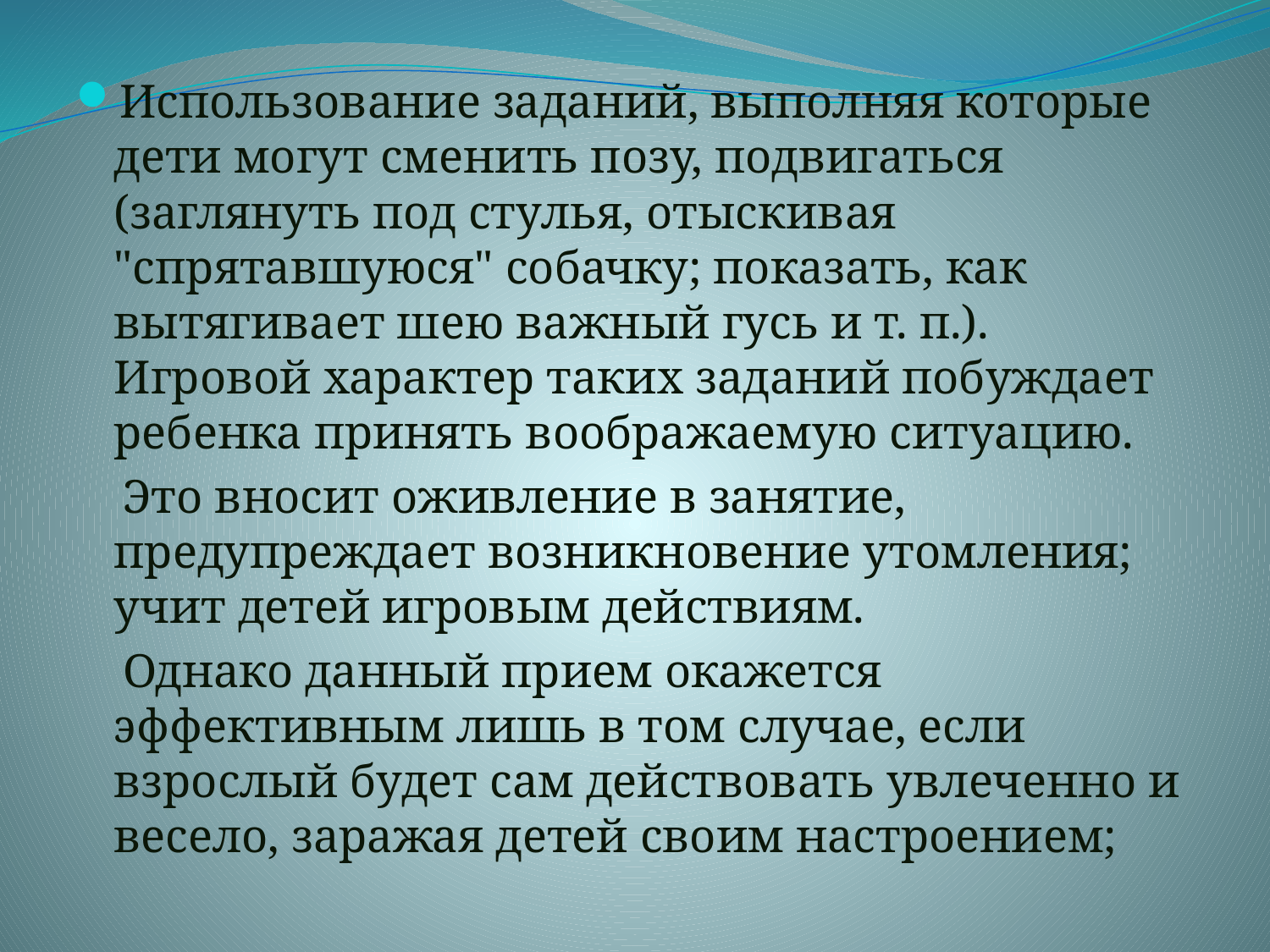

Использование заданий, выполняя которые дети могут сменить позу, подвигаться (заглянуть под стулья, отыскивая "спрятавшуюся" собачку; показать, как вытягивает шею важный гусь и т. п.). Игровой характер таких заданий побуждает ребенка принять воображаемую ситуацию.
    Это вносит оживление в занятие, предупреждает возникновение утомления; учит детей игровым действиям.
    Однако данный прием окажется эффективным лишь в том случае, если взрослый будет сам действовать увлеченно и весело, заражая детей своим настроением;
#